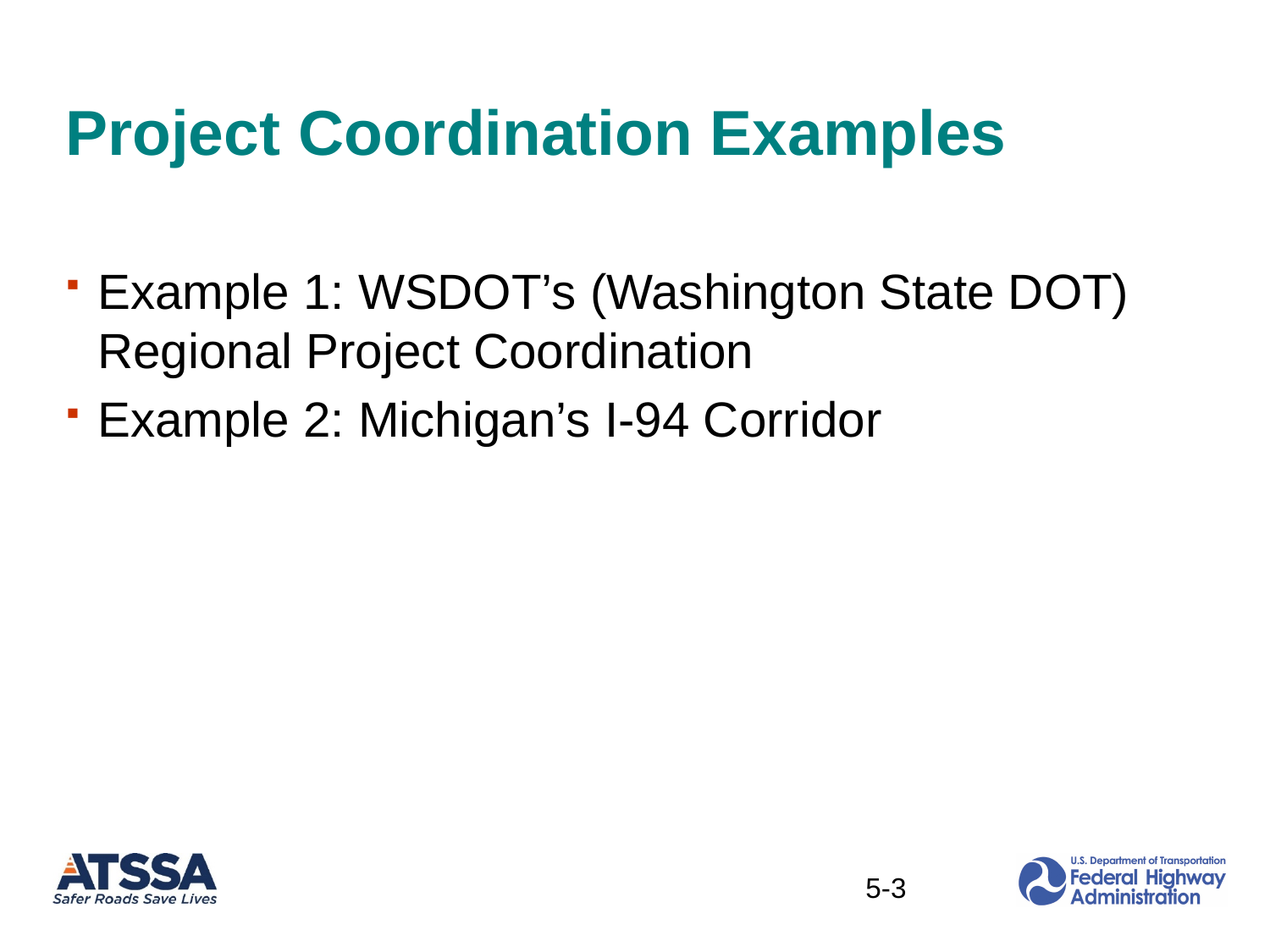

# Project Coordination Examples

Example 1: WSDOT’s (Washington State DOT)  Regional Project Coordination
Example 2: Michigan’s I-94 Corridor